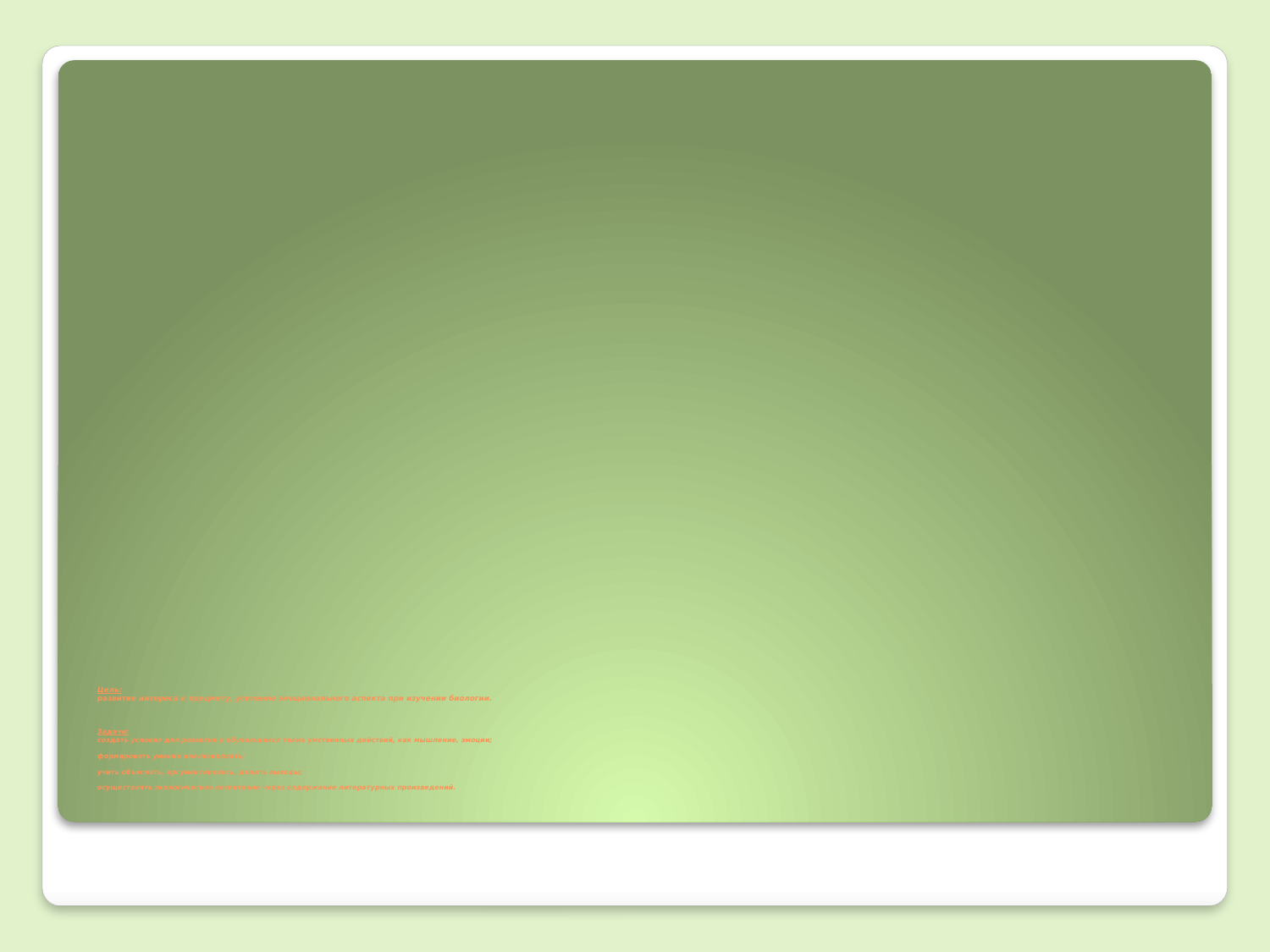

# Цель: развитие интереса к предмету, усиление эмоционального аспекта при изучении биологии. Задачи: создать условия для развития у обучающихся таких умственных действий, как мышление, эмоции; формировать умение анализировать; учить объяснять, аргументировать, делать выводы; осуществлять экологическое воспитание через содержание литературных произведений.